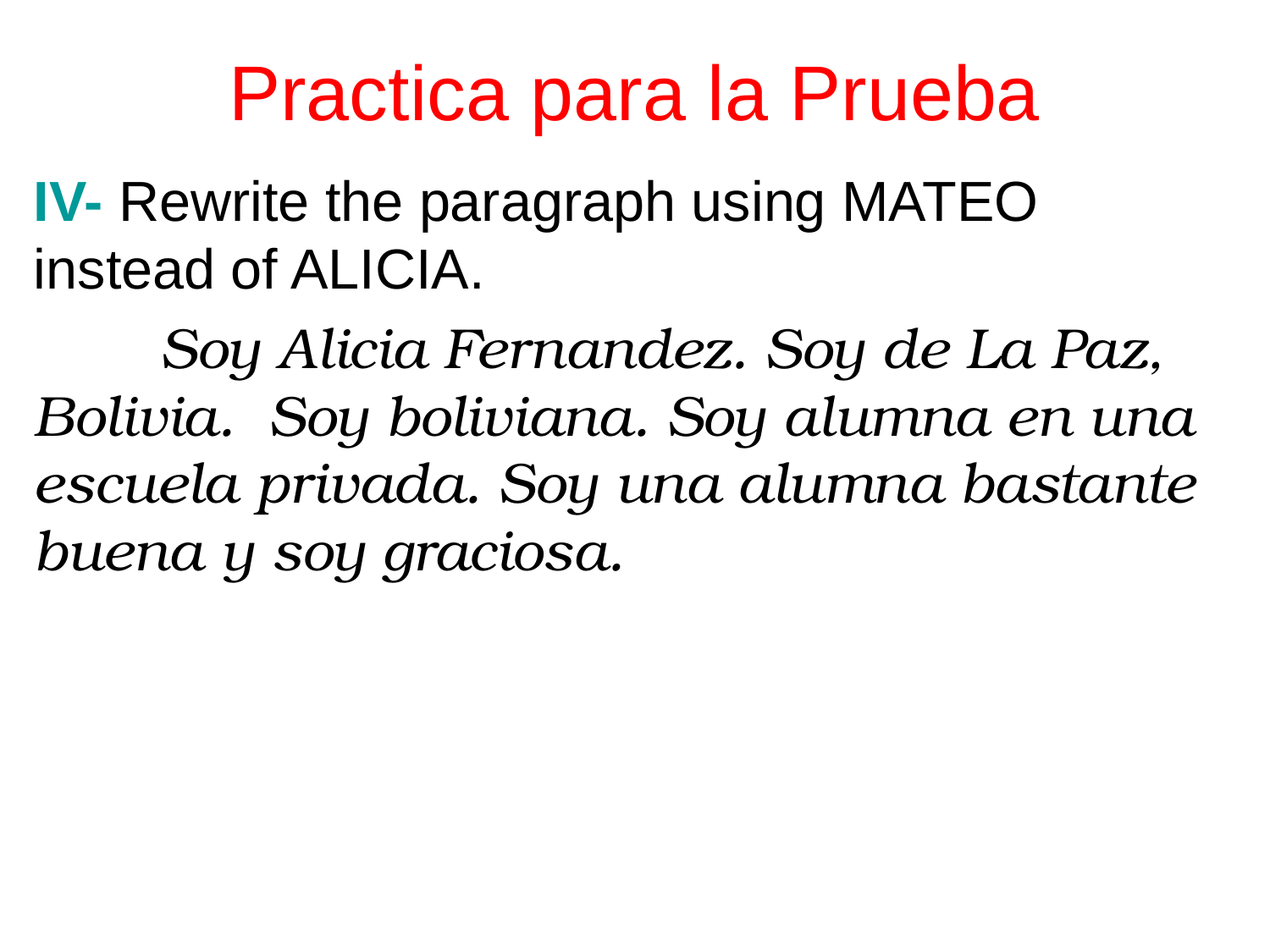

Practica para la Prueba
IV- Rewrite the paragraph using MATEO instead of ALICIA.
	Soy Alicia Fernandez. Soy de La Paz, Bolivia.  Soy boliviana. Soy alumna en una escuela privada. Soy una alumna bastante buena y soy graciosa.